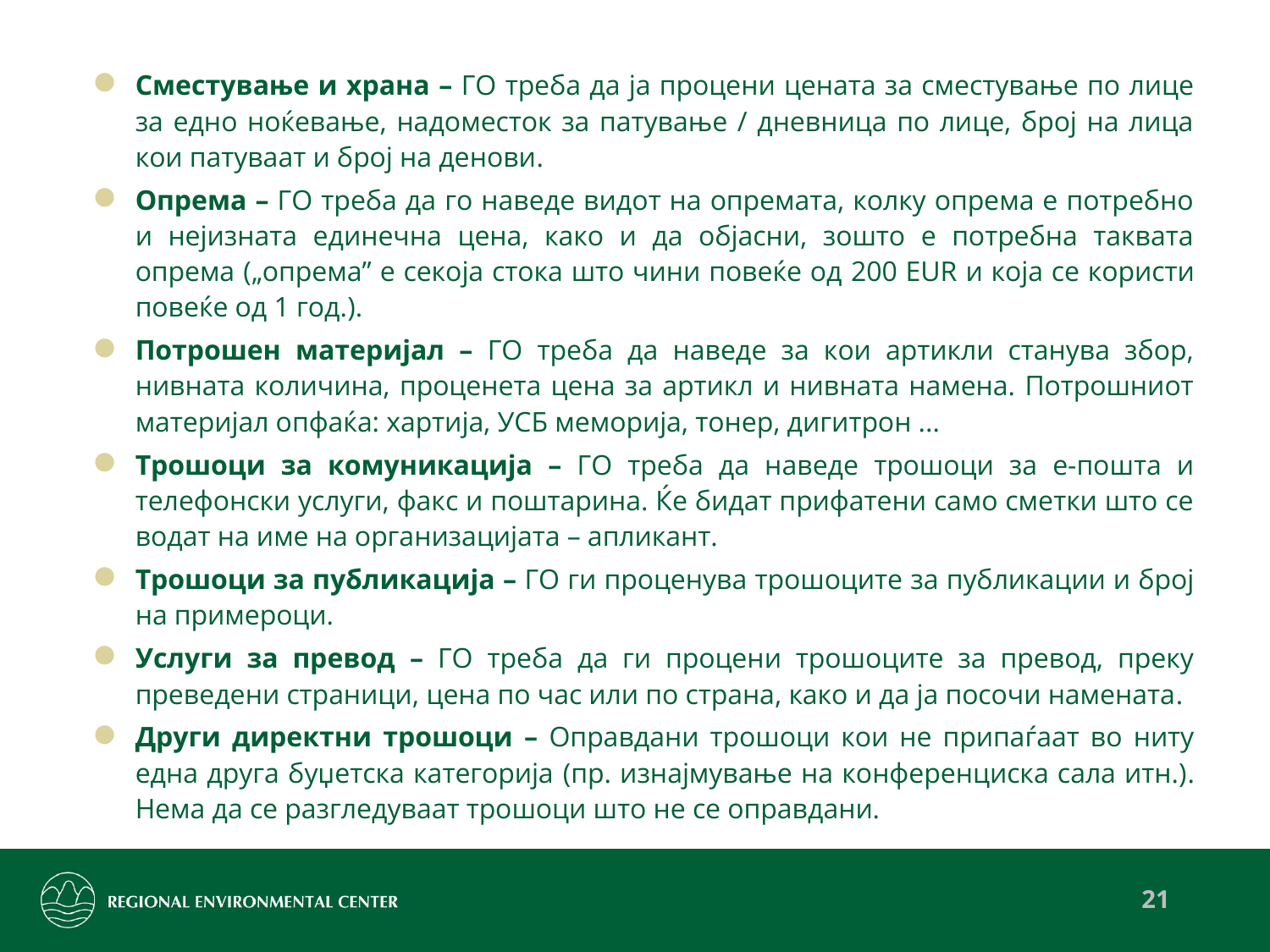

Сместување и храна – ГО треба да ја процени цената за сместување по лице за едно ноќевање, надоместок за патување / дневница по лице, број на лица кои патуваат и број на денови.
Опрема – ГО треба да го наведе видот на опремата, колку опрема е потребно и нејизната единечна цена, како и да објасни, зошто е потребна таквата опрема („опрема” е секоја стока што чини повеќе од 200 EUR и која се користи повеќе од 1 год.).
Потрошен материјал – ГО треба да наведе за кои артикли станува збор, нивната количина, проценета цена за артикл и нивната намена. Потрошниот материјал опфаќа: хартија, УСБ меморија, тонер, дигитрон ...
Трошоци за комуникација – ГО треба да наведе трошоци за е-пошта и телефонски услуги, факс и поштарина. Ќе бидат прифатени само сметки што се водат на име на организацијата – апликант.
Трошоци за публикација – ГО ги проценува трошоците за публикации и број на примероци.
Услуги за превод – ГО треба да ги процени трошоците за превод, преку преведени страници, цена по час или по страна, како и да ја посочи намената.
Други директни трошоци – Оправдани трошоци кои не припаѓаат во ниту една друга буџетска категорија (пр. изнајмување на конференциска сала итн.). Нема да се разгледуваат трошоци што не се оправдани.

21